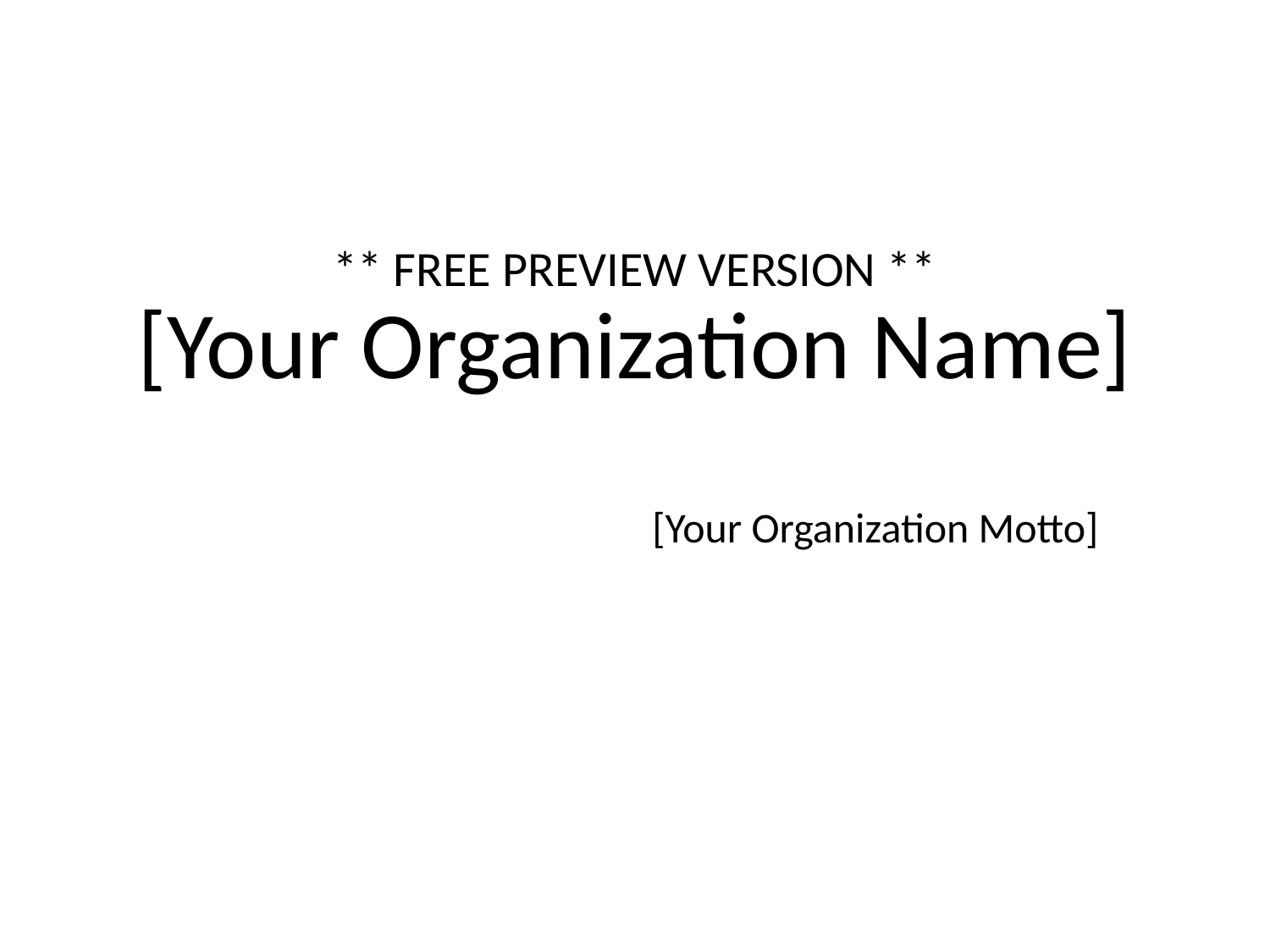

# ** FREE PREVIEW VERSION ** [Your Organization Name]
[Your Organization Motto]